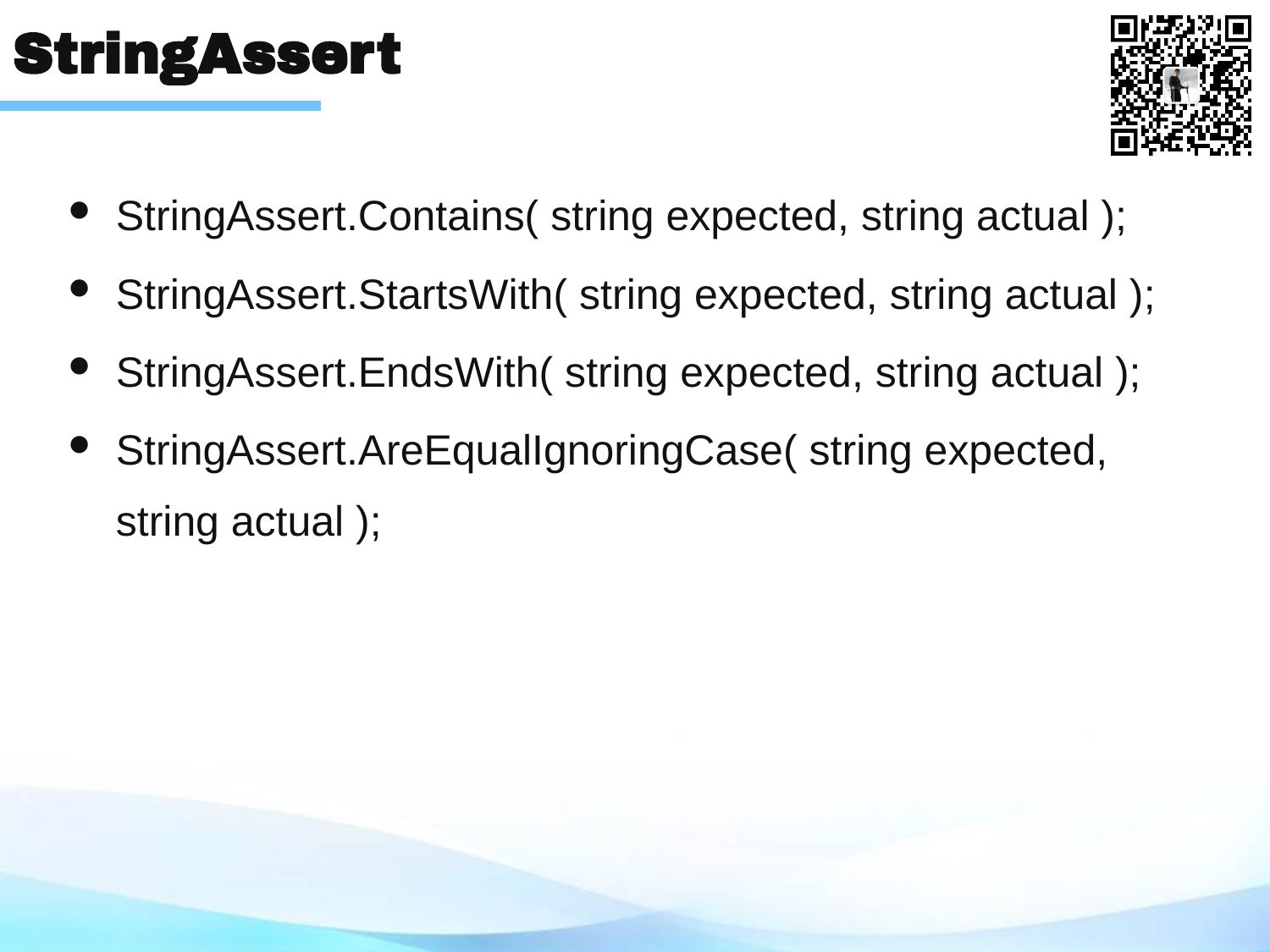

# StringAssert
StringAssert.Contains( string expected, string actual );
StringAssert.StartsWith( string expected, string actual );
StringAssert.EndsWith( string expected, string actual );
StringAssert.AreEqualIgnoringCase( string expected, string actual );